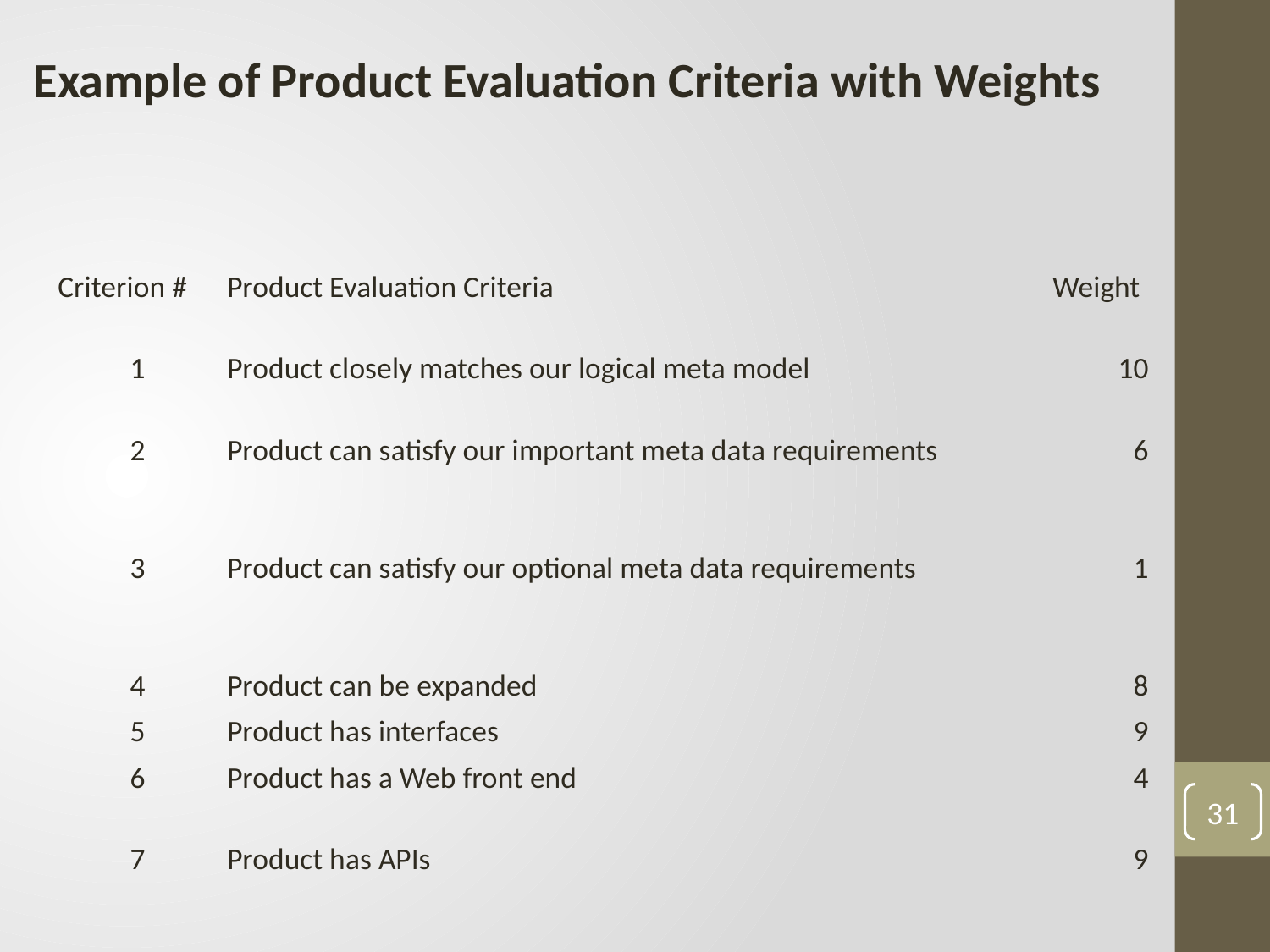

Example of Product Evaluation Criteria with Weights
|  |  |  |
| --- | --- | --- |
| Criterion # | Product Evaluation Criteria | Weight |
| 1 | Product closely matches our logical meta model | 10 |
| 2 | Product can satisfy our important meta data requirements | 6 |
| 3 | Product can satisfy our optional meta data requirements | 1 |
| 4 | Product can be expanded | 8 |
| 5 | Product has interfaces | 9 |
| 6 | Product has a Web front end | 4 |
| 7 | Product has APIs | 9 |
31